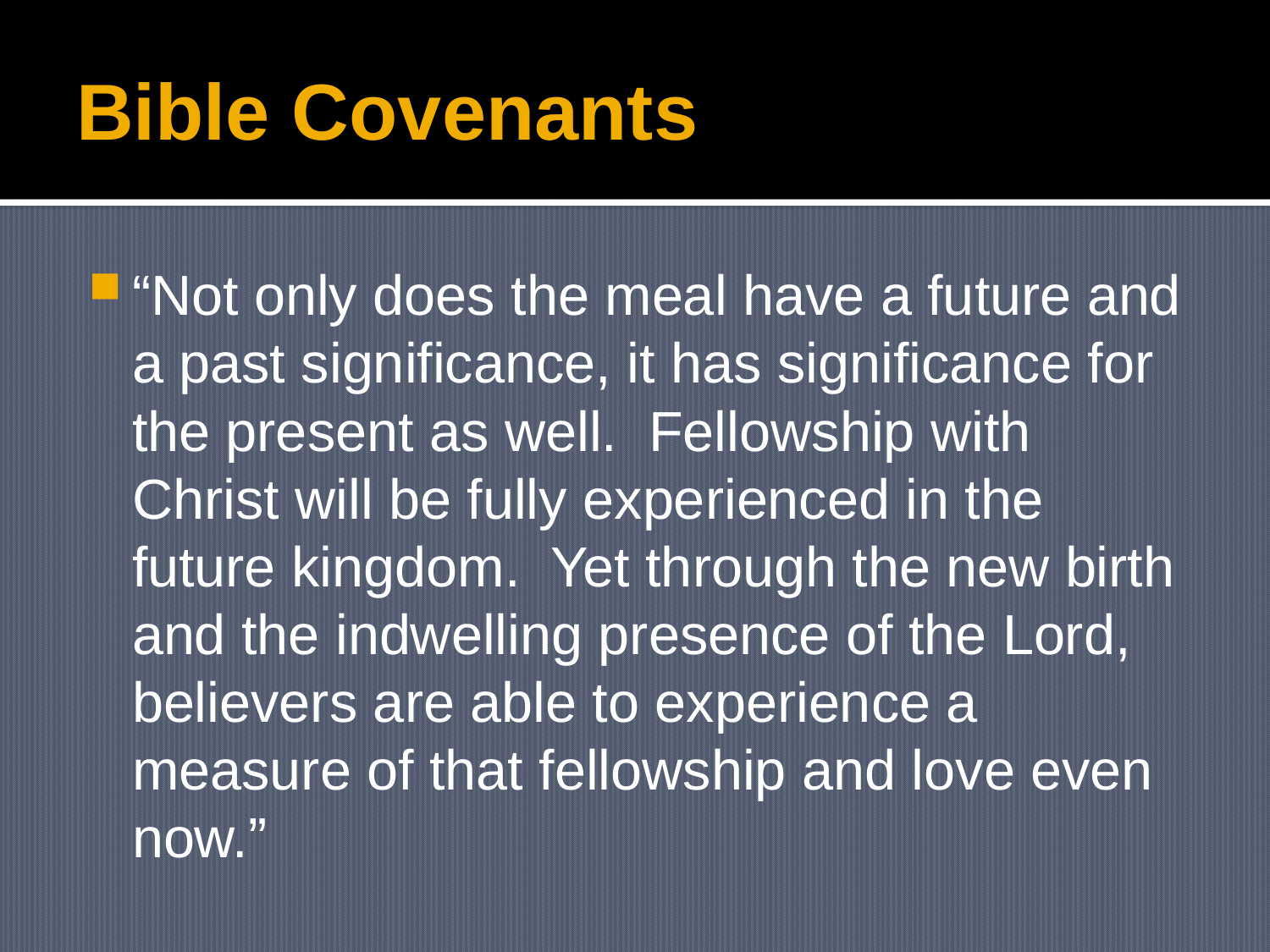

# Bible Covenants
“Not only does the meal have a future and a past significance, it has significance for the present as well.  Fellowship with Christ will be fully experienced in the future kingdom.  Yet through the new birth and the indwelling presence of the Lord, believers are able to experience a measure of that fellowship and love even now.”